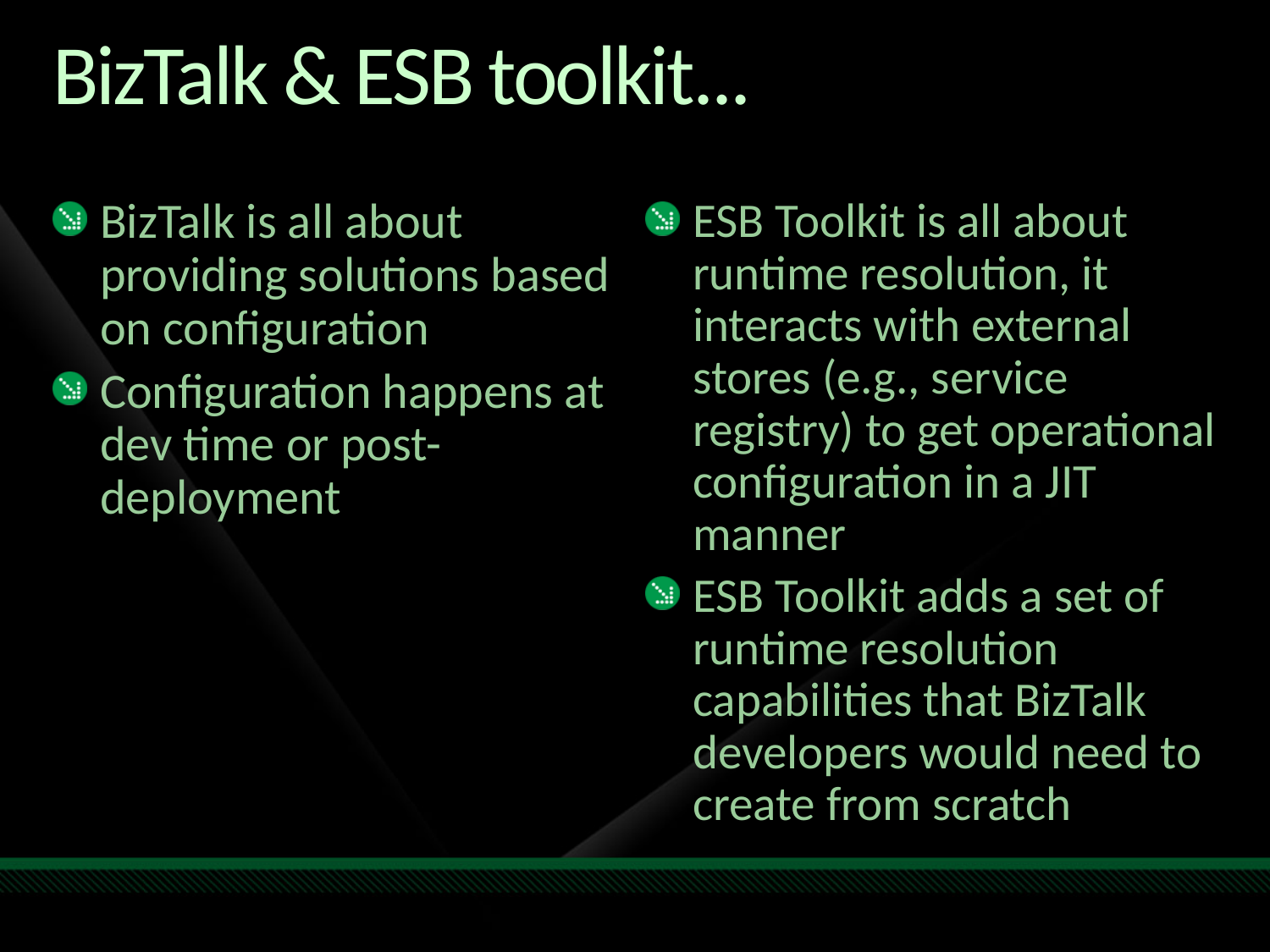

# BizTalk & ESB toolkit...
BizTalk is all about providing solutions based
on configuration
Configuration happens at dev time or post-deployment

ESB Toolkit is all about runtime resolution, it interacts with external stores (e.g., service registry) to get operational configuration in a JIT manner
ESB Toolkit adds a set of runtime resolution capabilities that BizTalk developers would need to create from scratch